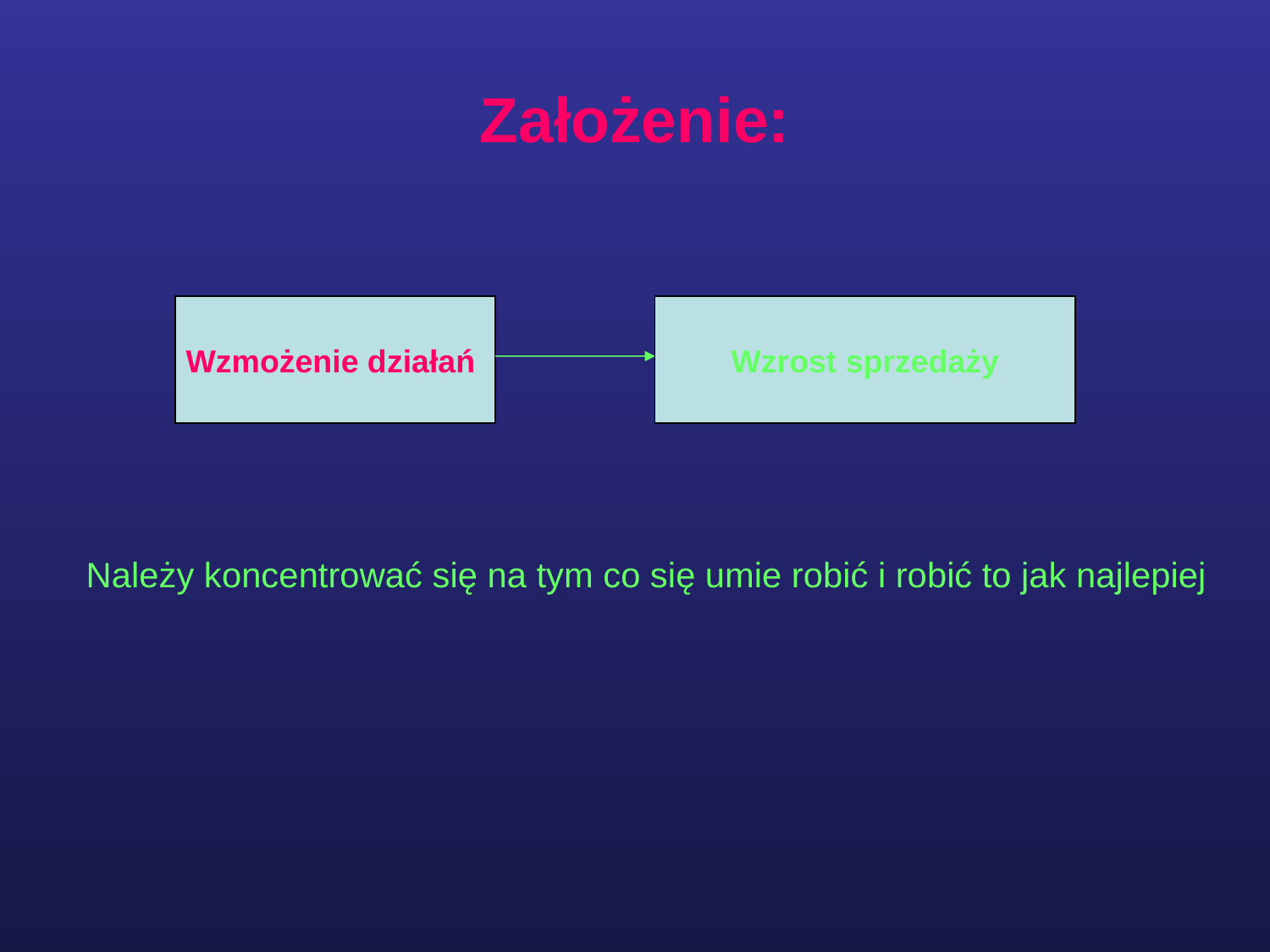

# Założenie:
Wzmożenie działań
Wzrost sprzedaży

Należy koncentrować się na tym co się umie robić i robić to jak najlepiej